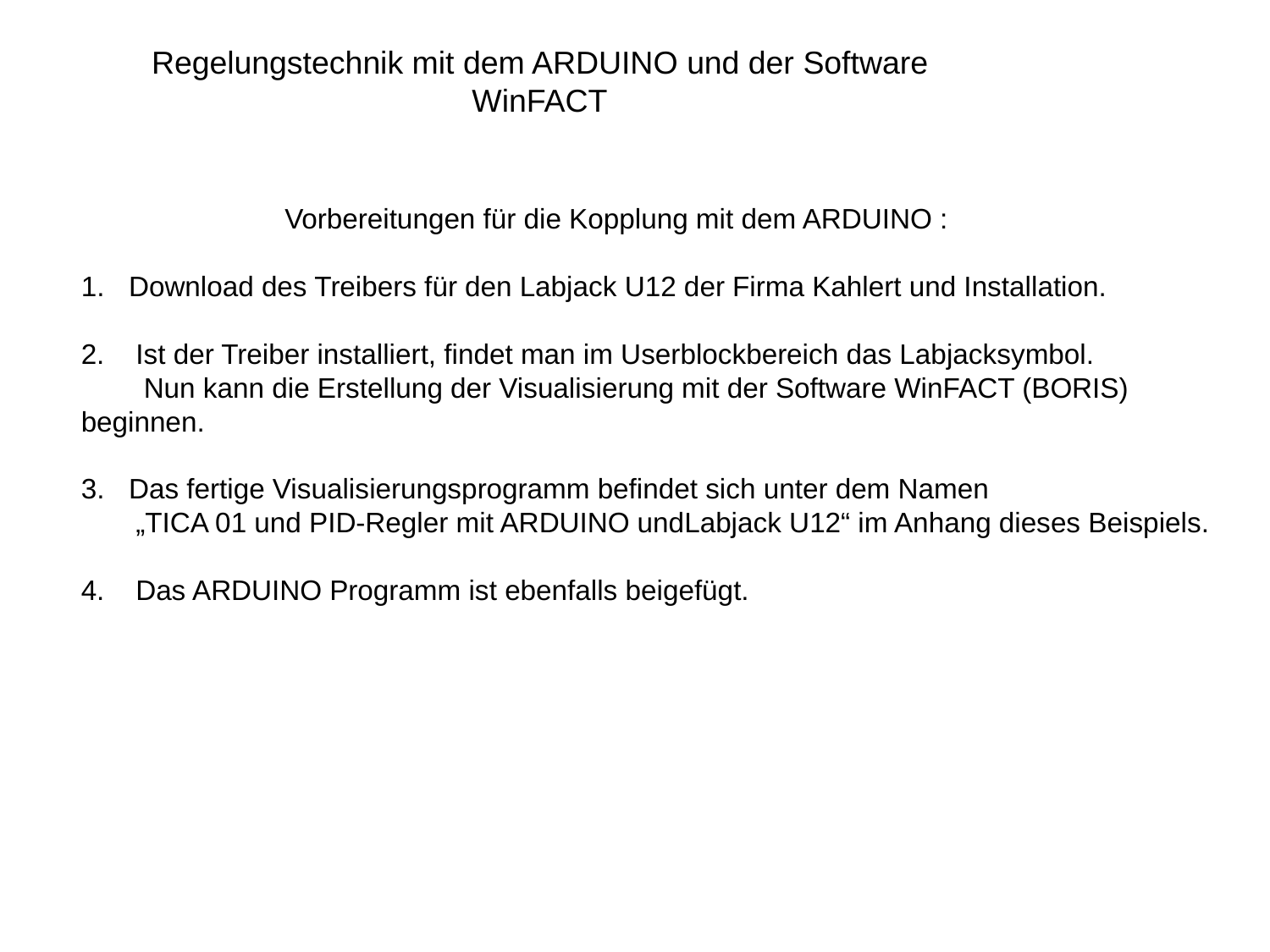

Regelungstechnik mit dem ARDUINO und der Software WinFACT
                          Vorbereitungen für die Kopplung mit dem ARDUINO :

Download des Treibers für den Labjack U12 der Firma Kahlert und Installation.

2.    Ist der Treiber installiert, findet man im Userblockbereich das Labjacksymbol.
        Nun kann die Erstellung der Visualisierung mit der Software WinFACT (BORIS) beginnen.

Das fertige Visualisierungsprogramm befindet sich unter dem Namen
       „TICA 01 und PID-Regler mit ARDUINO undLabjack U12“ im Anhang dieses Beispiels.

4.    Das ARDUINO Programm ist ebenfalls beigefügt.